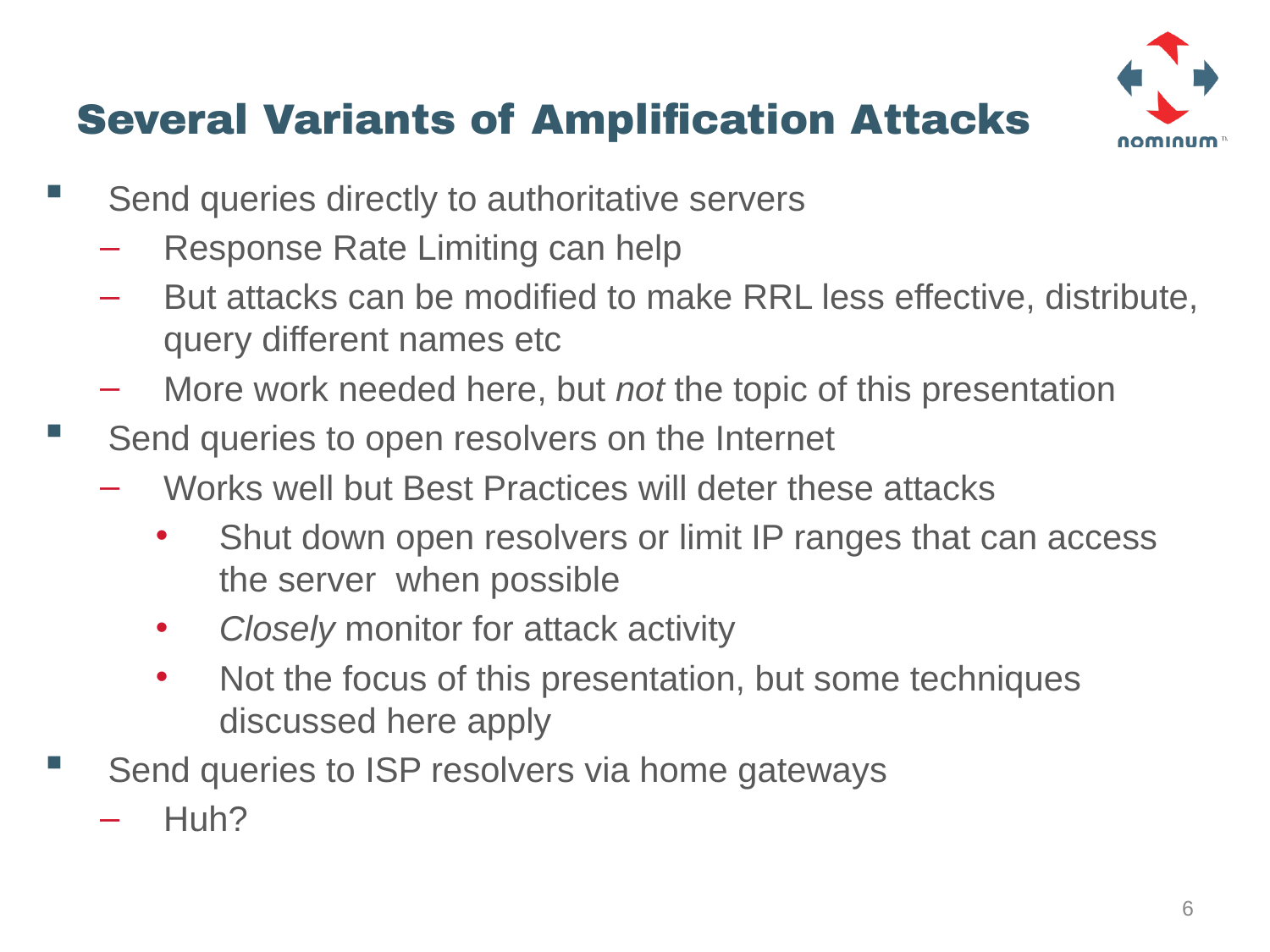

# Several Variants of Amplification Attacks
Send queries directly to authoritative servers
Response Rate Limiting can help
But attacks can be modified to make RRL less effective, distribute, query different names etc
More work needed here, but not the topic of this presentation
Send queries to open resolvers on the Internet
Works well but Best Practices will deter these attacks
Shut down open resolvers or limit IP ranges that can access the server  when possible
Closely monitor for attack activity
Not the focus of this presentation, but some techniques discussed here apply
Send queries to ISP resolvers via home gateways
Huh?

6